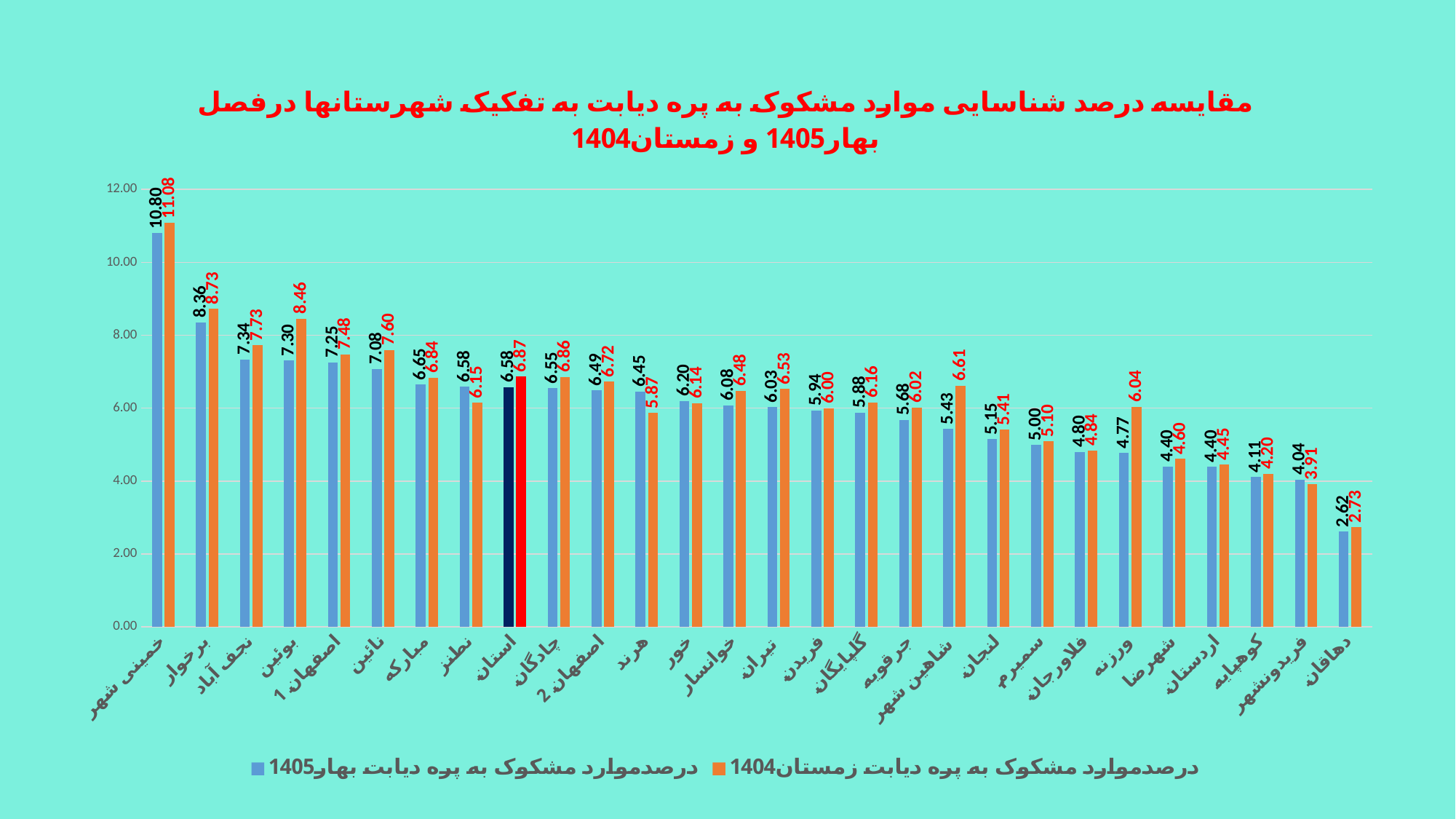

### Chart: مقایسه درصد شناسایی موارد مشکوک به پره دیابت به تفکیک شهرستانها درفصل بهار1405 و زمستان1404

| Category | درصدموارد مشکوک به پره دیابت بهار1405 | درصدموارد مشکوک به پره دیابت زمستان1404 |
|---|---|---|
| خمینی شهر | 10.797350404112805 | 11.080978770145402 |
| برخوار | 8.358514041948098 | 8.728261519153769 |
| نجف آباد | 7.339661684226753 | 7.728142566678627 |
| بوئین | 7.302069764075843 | 8.459192564623875 |
| اصفهان 1 | 7.253179271790498 | 7.476927889879556 |
| نائین | 7.077680683628638 | 7.597575757575757 |
| مبارکه | 6.645447169693565 | 6.842629607677465 |
| نطنز | 6.582859723738191 | 6.149651620720994 |
| استان | 6.581130338673156 | 6.869778828081579 |
| چادگان | 6.547463900328415 | 6.8599791013584115 |
| اصفهان 2 | 6.487848881696194 | 6.724617730945967 |
| هرند | 6.4533374064457 | 5.867483722711605 |
| خور | 6.201626334868228 | 6.135270442721115 |
| خوانسار | 6.075422919125499 | 6.478825712839548 |
| تیران  | 6.0282039361537265 | 6.526026259795527 |
| فریدن | 5.94382541043054 | 5.999801986733111 |
| گلپایگان | 5.877917595214558 | 6.1615685217625655 |
| جرقویه | 5.679475164011246 | 6.0151436768094815 |
| شاهین شهر  | 5.42782728808341 | 6.613850061395099 |
| لنجان | 5.146136780167841 | 5.405480363878412 |
| سمیرم | 4.9954780018088 | 5.095422890861729 |
| فلاورجان | 4.799688784852407 | 4.843222252934316 |
| ورزنه | 4.767604229004588 | 6.039504519584868 |
| شهرضا | 4.4028296947485055 | 4.604089809679705 |
| اردستان | 4.396357188910381 | 4.451446114073356 |
| کوهپایه | 4.108143216692376 | 4.1988770445113515 |
| فریدونشهر | 4.042065390749601 | 3.9132390424309063 |
| دهاقان | 2.6152186199455376 | 2.7331686226065472 |